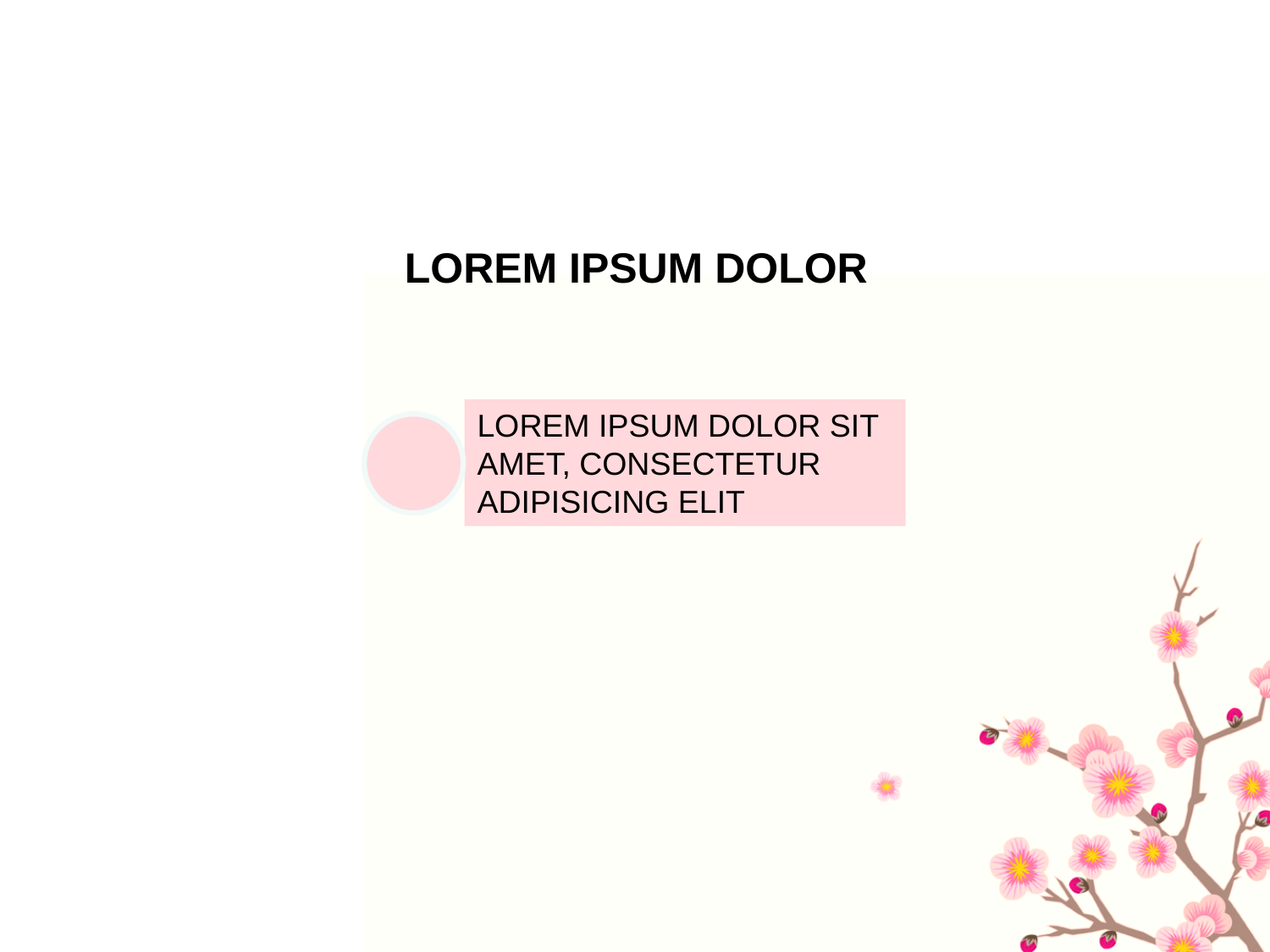

LOREM IPSUM DOLOR
LOREM IPSUM DOLOR SIT AMET, CONSECTETUR ADIPISICING ELIT